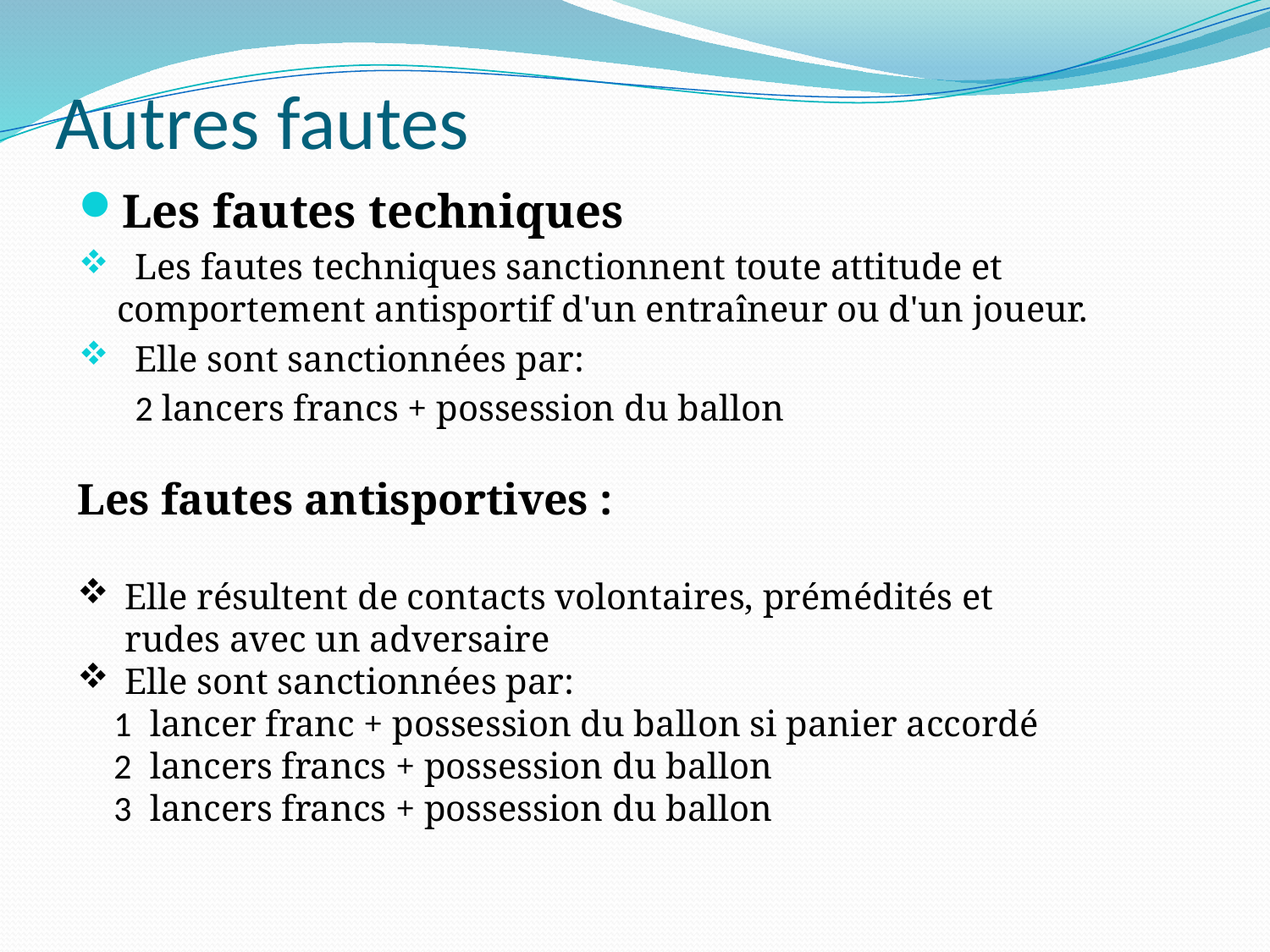

# Autres fautes
Les fautes techniques
  Les fautes techniques sanctionnent toute attitude et comportement antisportif d'un entraîneur ou d'un joueur.
  Elle sont sanctionnées par:
       2 lancers francs + possession du ballon

Les fautes antisportives :

Elle résultent de contacts volontaires, prémédités et rudes avec un adversaire
Elle sont sanctionnées par:
    1  lancer franc + possession du ballon si panier accordé
    2  lancers francs + possession du ballon
    3  lancers francs + possession du ballon